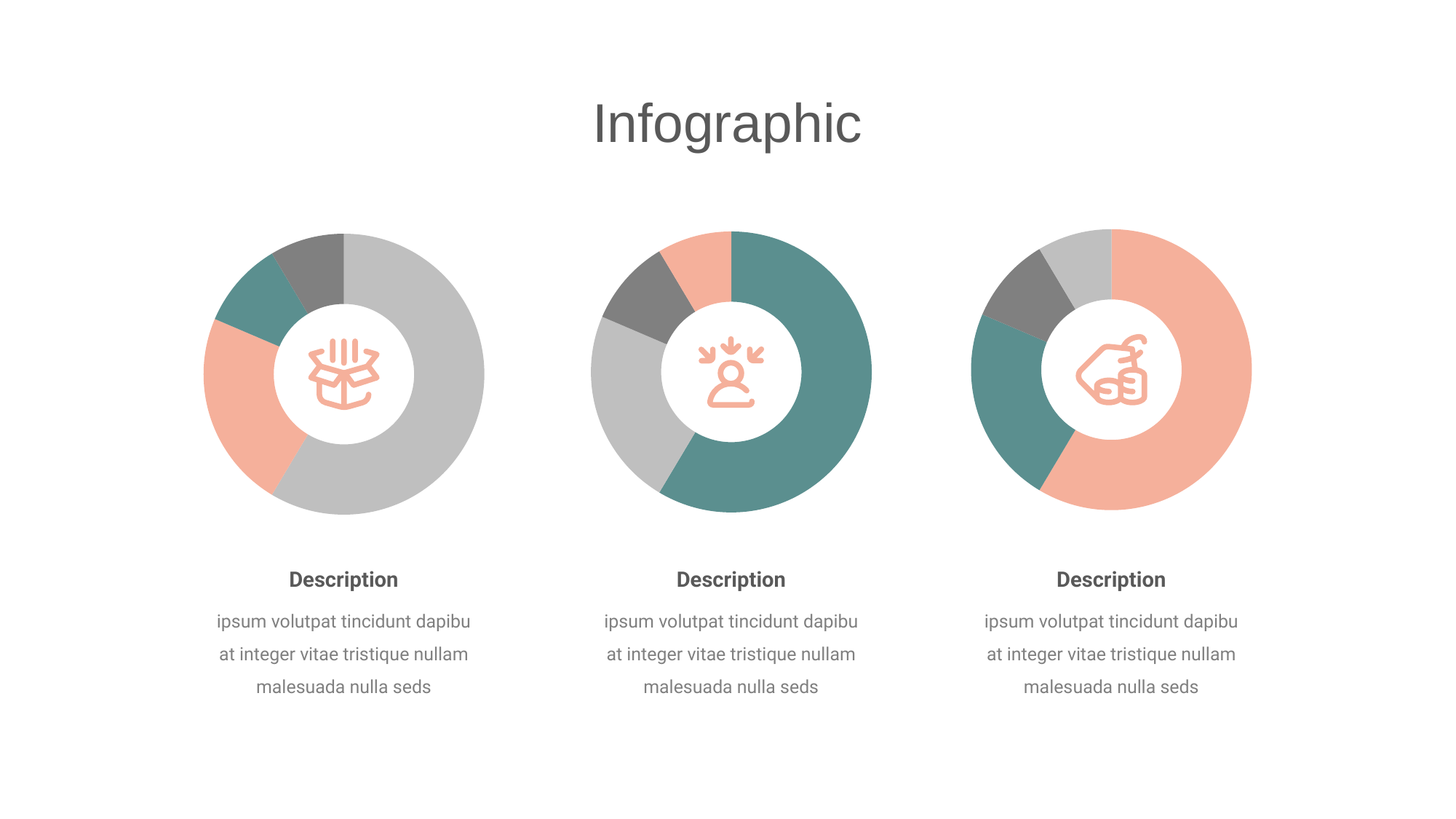

Infographic

### Chart

| Category | Sales |
|---|---|
| 1st Qtr | 8.2 |
| 2nd Qtr | 3.2 |
| 3rd Qtr | 1.4 |
| 4th Qtr | 1.2 |

### Chart

| Category | Sales |
|---|---|
| 1st Qtr | 8.2 |
| 2nd Qtr | 3.2 |
| 3rd Qtr | 1.4 |
| 4th Qtr | 1.2 |

### Chart

| Category | Sales |
|---|---|
| 1st Qtr | 8.2 |
| 2nd Qtr | 3.2 |
| 3rd Qtr | 1.4 |
| 4th Qtr | 1.2 |

Description
Description
Description
ipsum volutpat tincidunt dapibu at integer vitae tristique nullam malesuada nulla seds
ipsum volutpat tincidunt dapibu at integer vitae tristique nullam malesuada nulla seds
ipsum volutpat tincidunt dapibu at integer vitae tristique nullam malesuada nulla seds